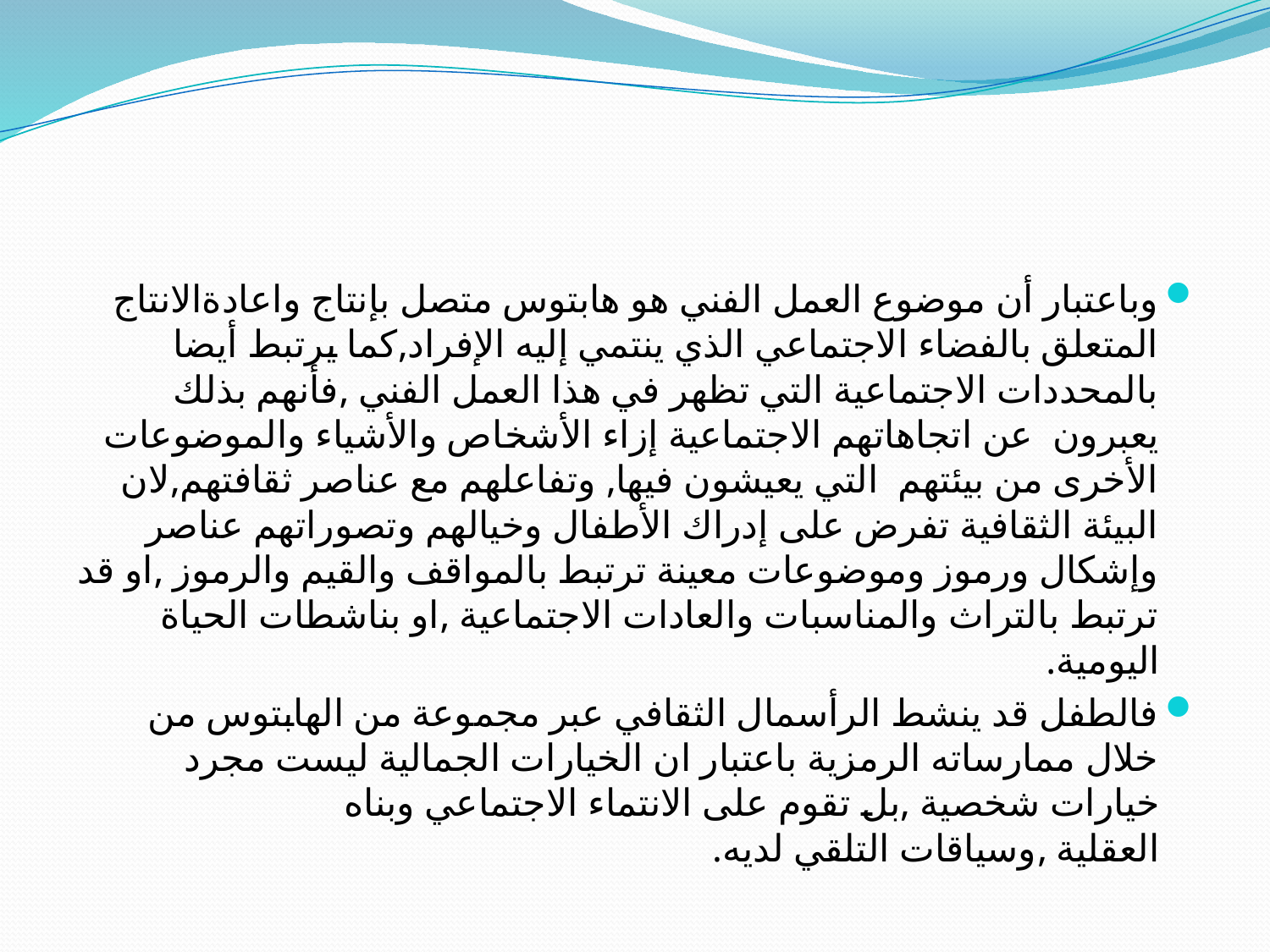

#
وباعتبار أن موضوع العمل الفني هو هابتوس متصل بإنتاج واعادةالانتاج المتعلق بالفضاء الاجتماعي الذي ينتمي إليه الإفراد,كما يرتبط أيضا بالمحددات الاجتماعية التي تظهر في هذا العمل الفني ,فأنهم بذلك يعبرون  عن اتجاهاتهم الاجتماعية إزاء الأشخاص والأشياء والموضوعات الأخرى من بيئتهم  التي يعيشون فيها, وتفاعلهم مع عناصر ثقافتهم,لان البيئة الثقافية تفرض على إدراك الأطفال وخيالهم وتصوراتهم عناصر وإشكال ورموز وموضوعات معينة ترتبط بالمواقف والقيم والرموز ,او قد ترتبط بالتراث والمناسبات والعادات الاجتماعية ,او بناشطات الحياة اليومية.
فالطفل قد ينشط الرأسمال الثقافي عبر مجموعة من الهابتوس من خلال ممارساته الرمزية باعتبار ان الخيارات الجمالية ليست مجرد خيارات شخصية ,بل تقوم على الانتماء الاجتماعي وبناه العقلية ,وسياقات التلقي لديه.